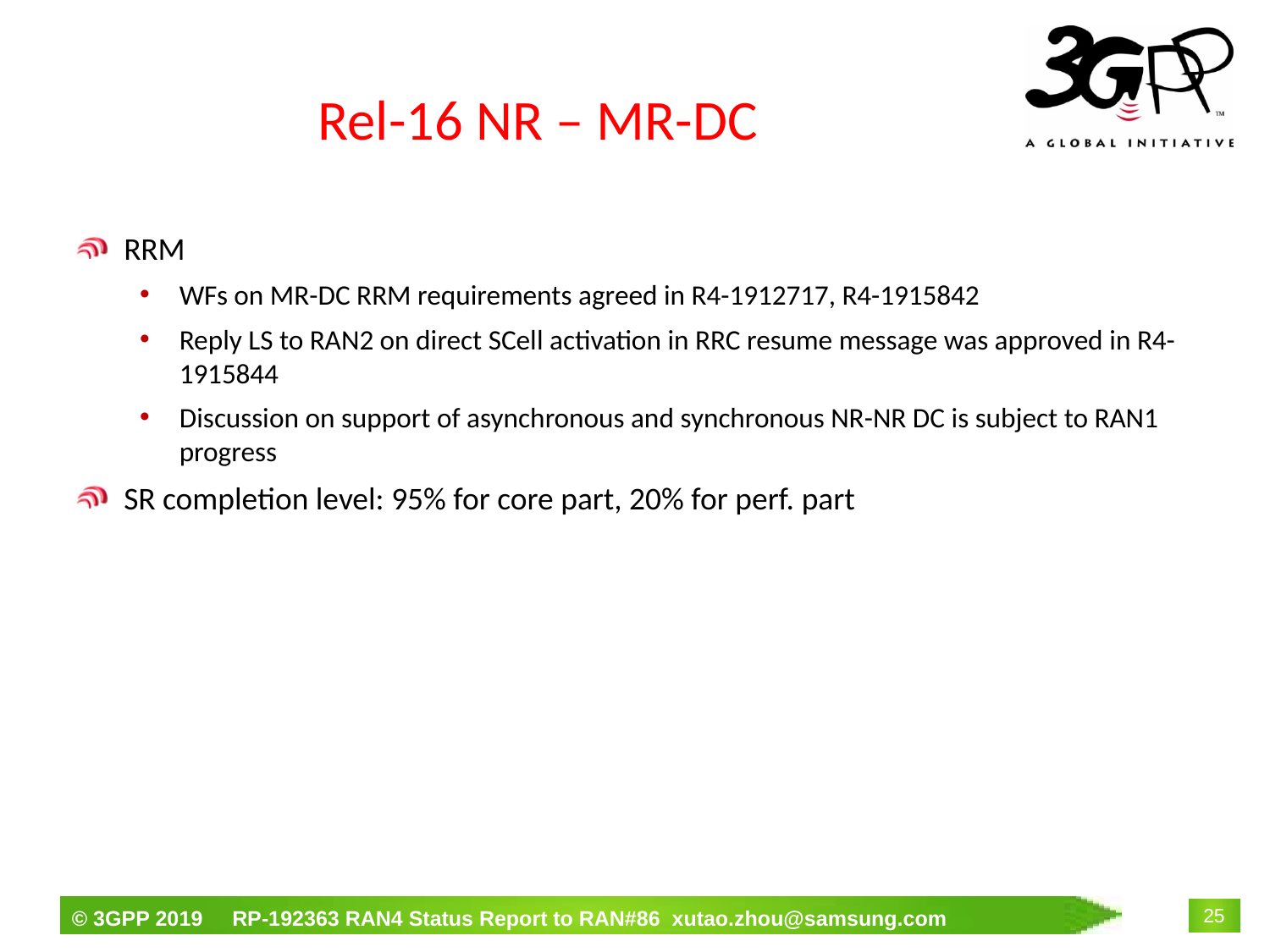

# Rel-16 NR – MR-DC
RRM
WFs on MR-DC RRM requirements agreed in R4-1912717, R4-1915842
Reply LS to RAN2 on direct SCell activation in RRC resume message was approved in R4-1915844
Discussion on support of asynchronous and synchronous NR-NR DC is subject to RAN1 progress
SR completion level: 95% for core part, 20% for perf. part